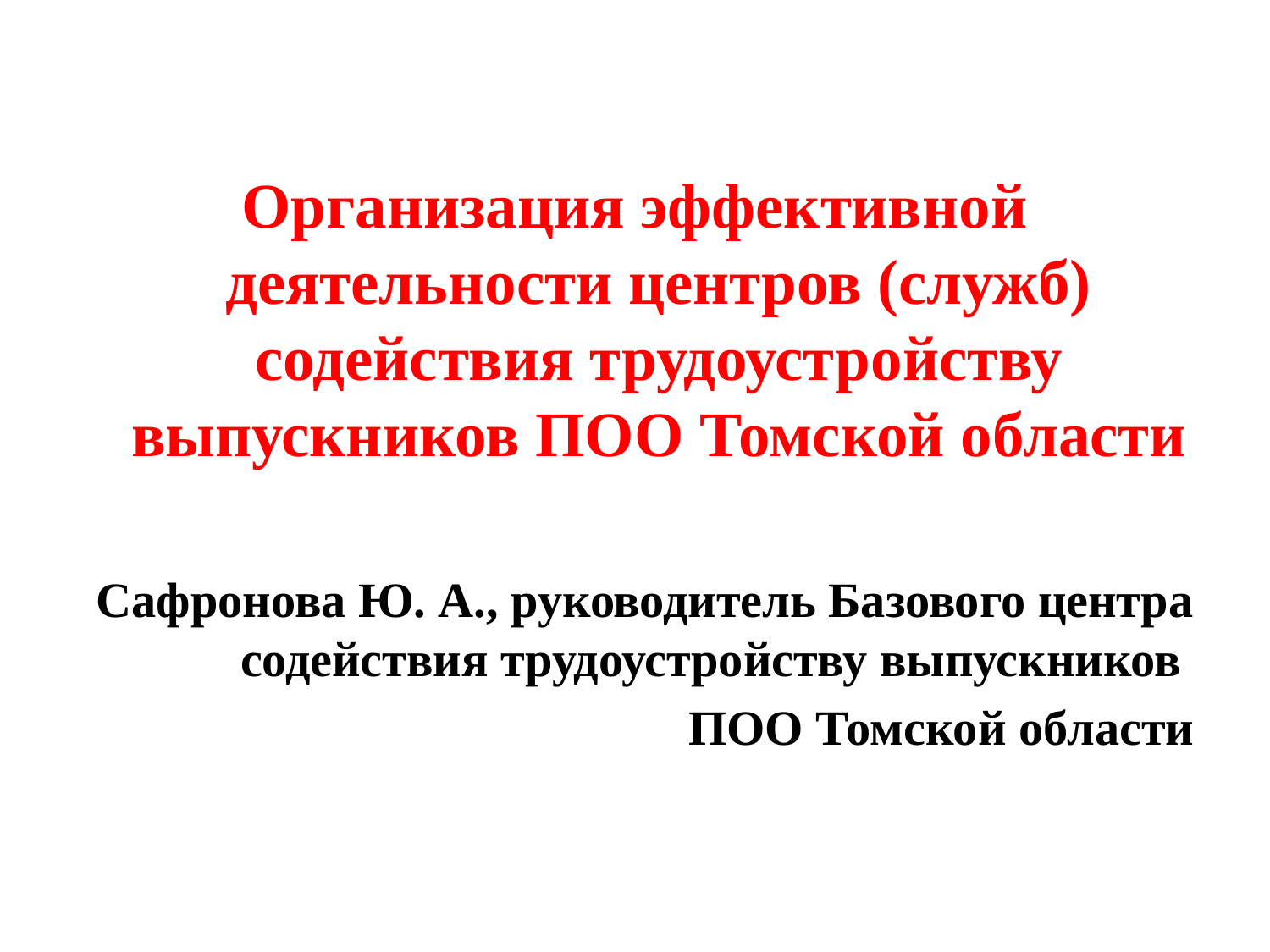

Организация эффективной деятельности центров (служб) содействия трудоустройству выпускников ПОО Томской области

Сафронова Ю. А., руководитель Базового центра содействия трудоустройству выпускников
ПОО Томской области